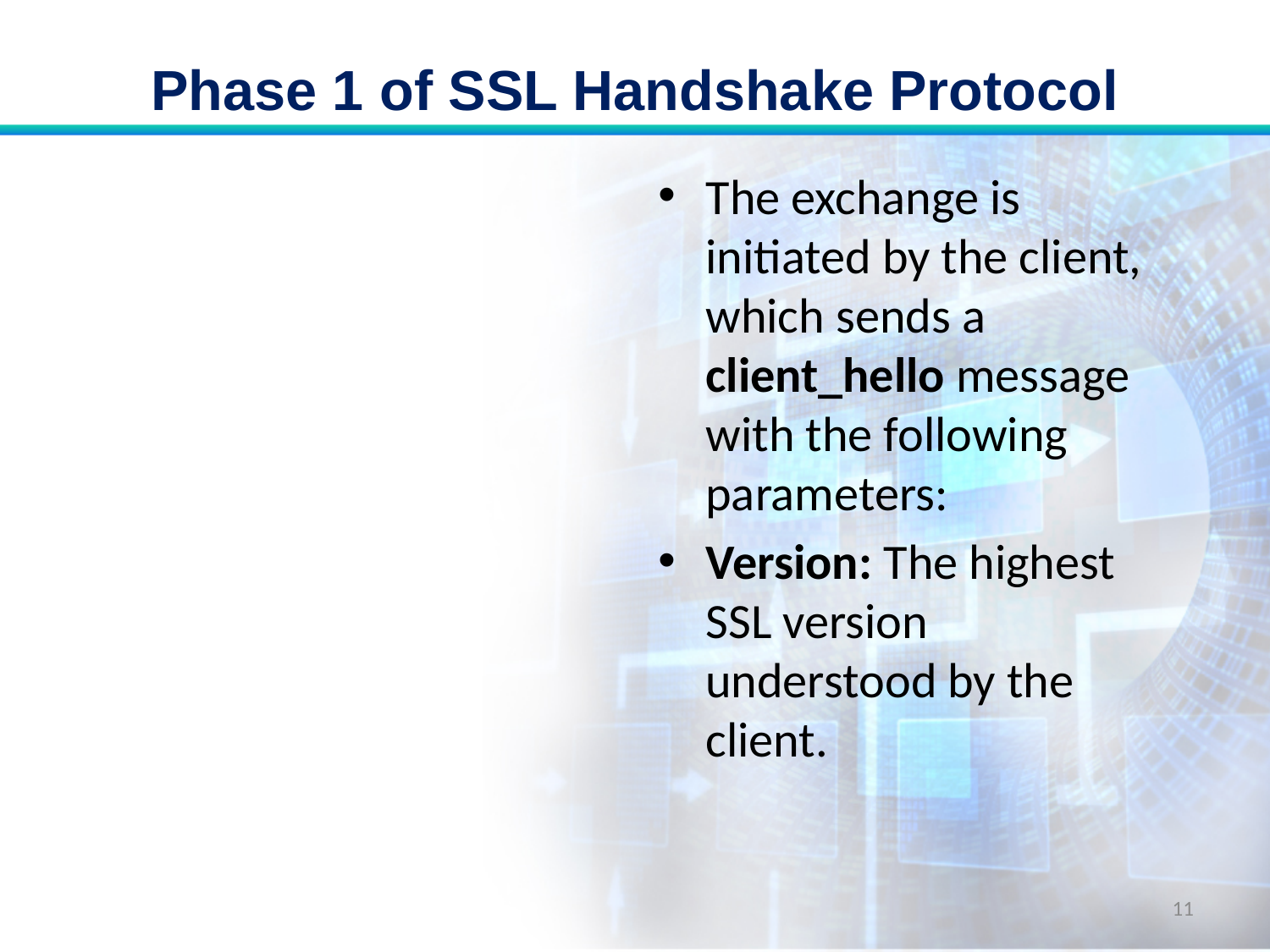

# Phase 1 of SSL Handshake Protocol
The exchange is initiated by the client, which sends a client_hello message with the following parameters:
Version: The highest SSL version understood by the client.
11